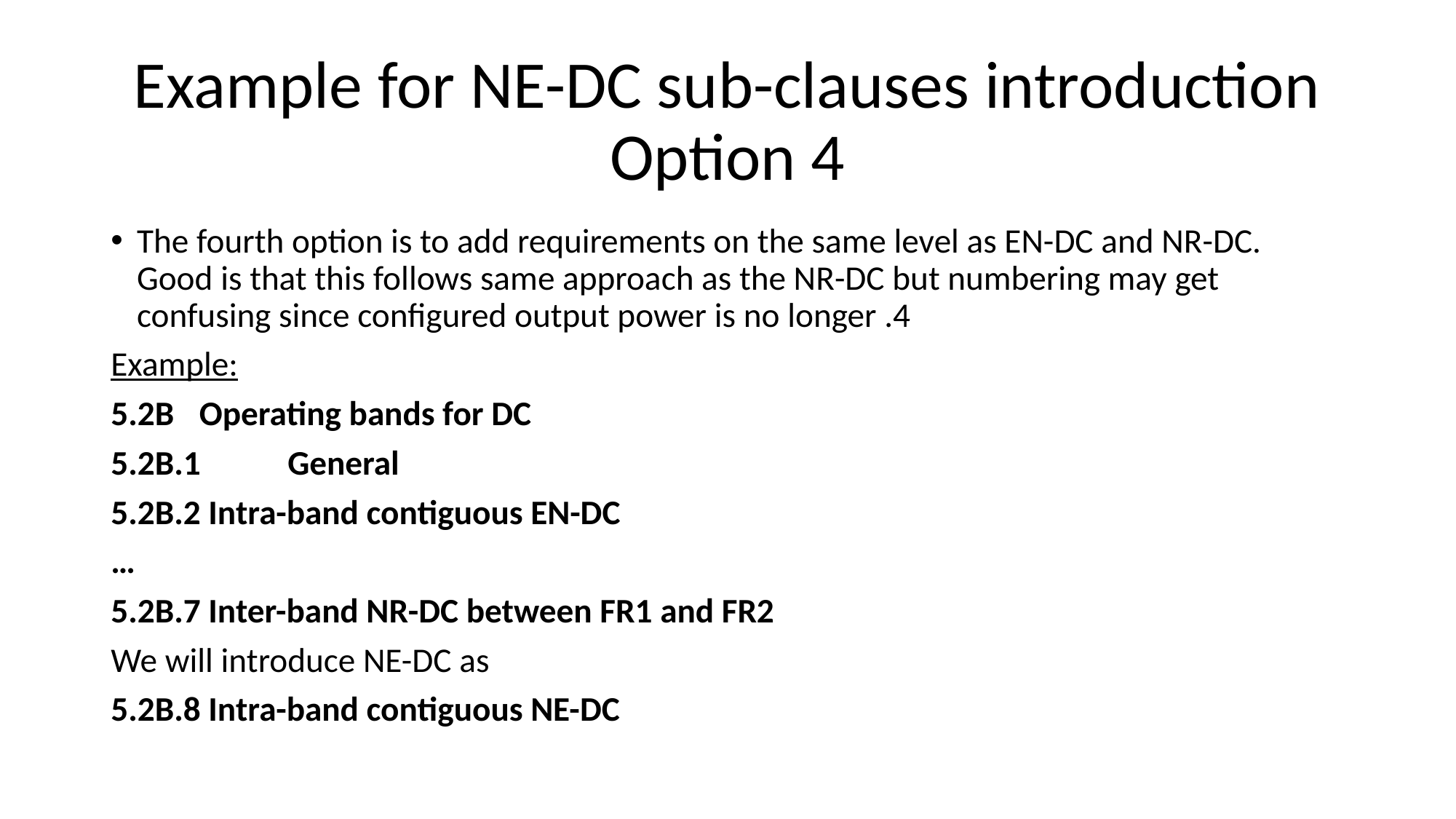

# Example for NE-DC sub-clauses introduction Option 4
The fourth option is to add requirements on the same level as EN-DC and NR-DC. Good is that this follows same approach as the NR-DC but numbering may get confusing since configured output power is no longer .4
Example:
5.2B	Operating bands for DC
5.2B.1	General
5.2B.2 Intra-band contiguous EN-DC
…
5.2B.7 Inter-band NR-DC between FR1 and FR2
We will introduce NE-DC as
5.2B.8 Intra-band contiguous NE-DC